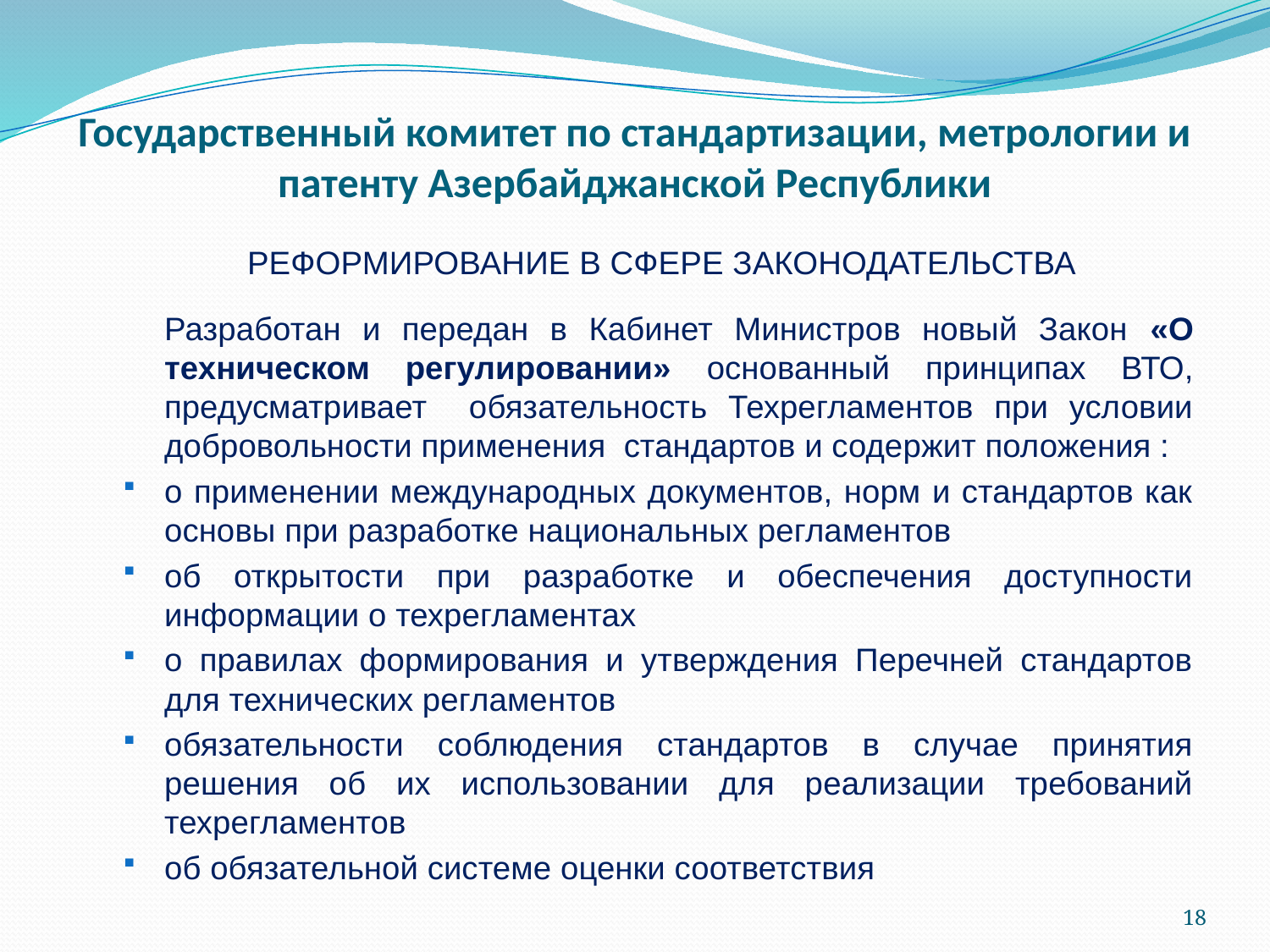

# Государственный комитет по стандартизации, метрологии и патенту Азербайджанской Республики
РЕФОРМИРОВАНИЕ В СФЕРЕ ЗАКОНОДАТЕЛЬСТВА

	Разработан и передан в Кабинет Министров новый Закон «О техническом регулировании» основанный принципах ВТО, предусматривает  обязательность Техрегламентов при условии добровольности применения  стандартов и содержит положения :
о применении международных документов, норм и стандартов как основы при разработке национальных регламентов
об открытости при разработке и обеспечения доступности информации о техрегламентах
о правилах формирования и утверждения Перечней стандартов для технических регламентов
обязательности соблюдения стандартов в случае принятия решения об их использовании для реализации требований техрегламентов
об обязательной системе оценки соответствия

18